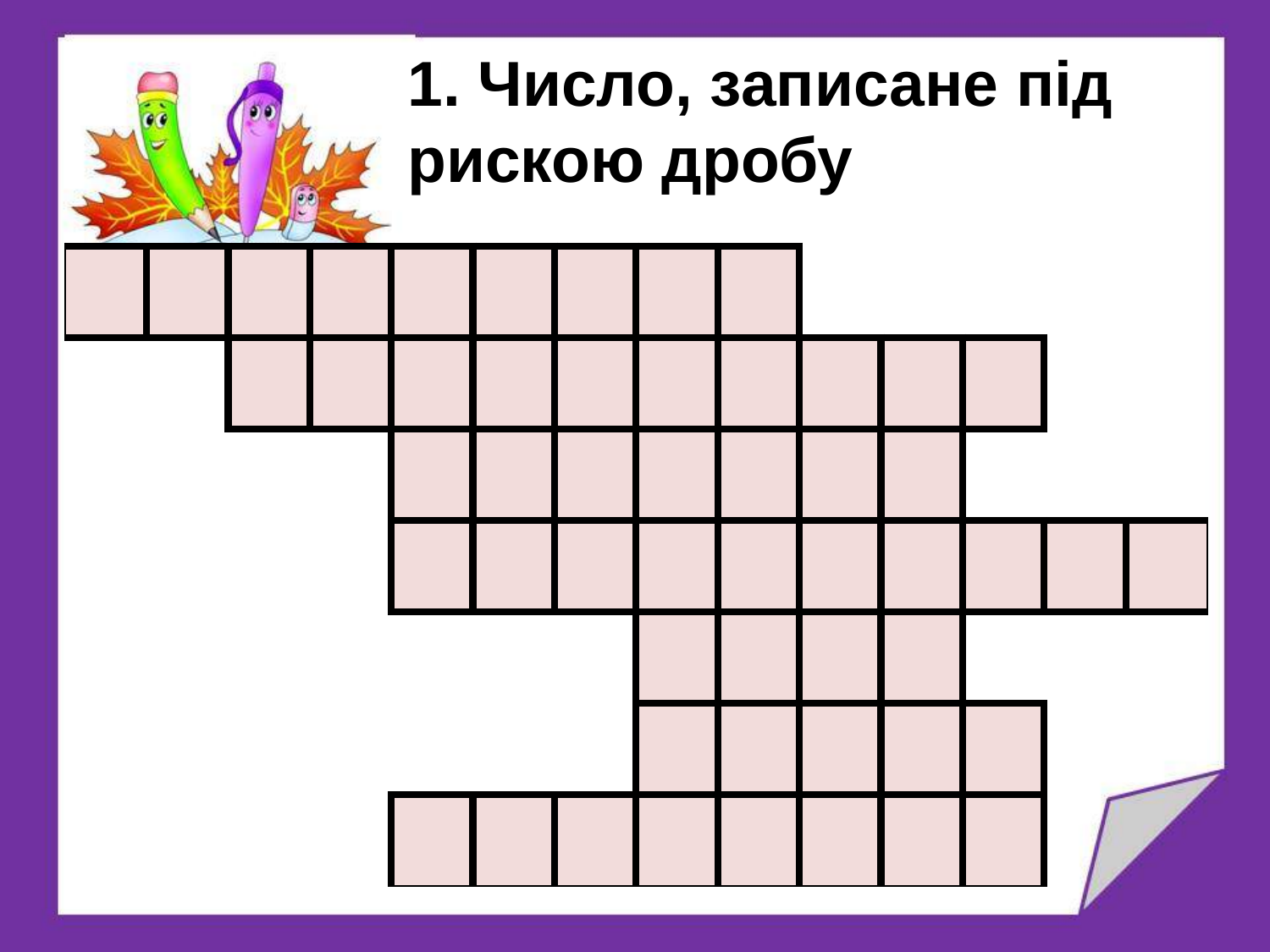

1. Число, записане під рискою дробу
|  |  |  |  |  |  |  |  |  |  |  |  |  |  |
| --- | --- | --- | --- | --- | --- | --- | --- | --- | --- | --- | --- | --- | --- |
|  |  |  |  |  |  |  |  |  |  |  |  |  |  |
|  |  |  |  |  |  |  |  |  |  |  |  |  |  |
|  |  |  |  |  |  |  |  |  |  |  |  |  |  |
|  |  |  |  |  |  |  |  |  |  |  |  |  |  |
|  |  |  |  |  |  |  |  |  |  |  |  |  |  |
|  |  |  |  |  |  |  |  |  |  |  |  |  |  |